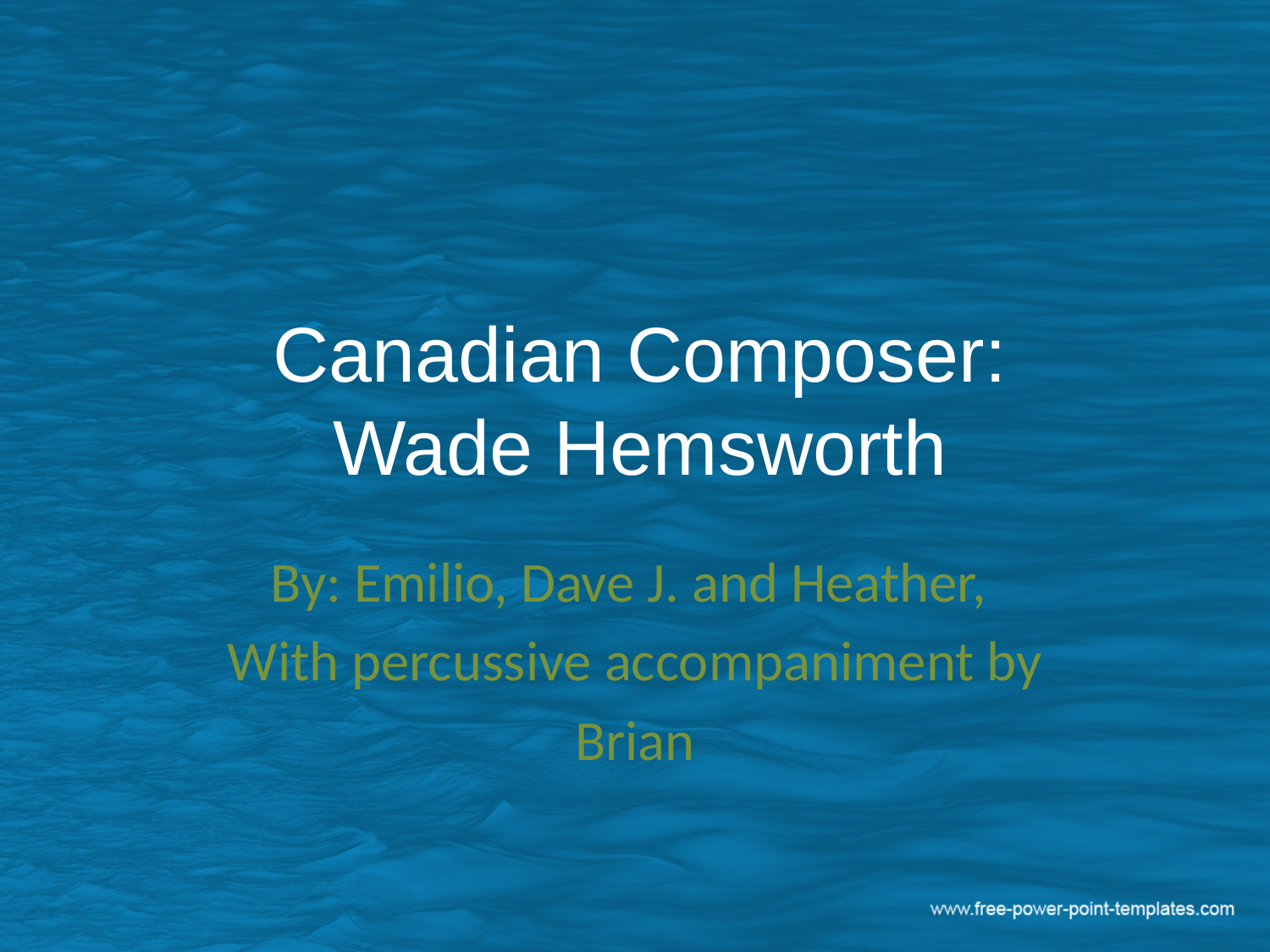

# Canadian Composer: Wade Hemsworth
By: Emilio, Dave J. and Heather,
With percussive accompaniment by
Brian